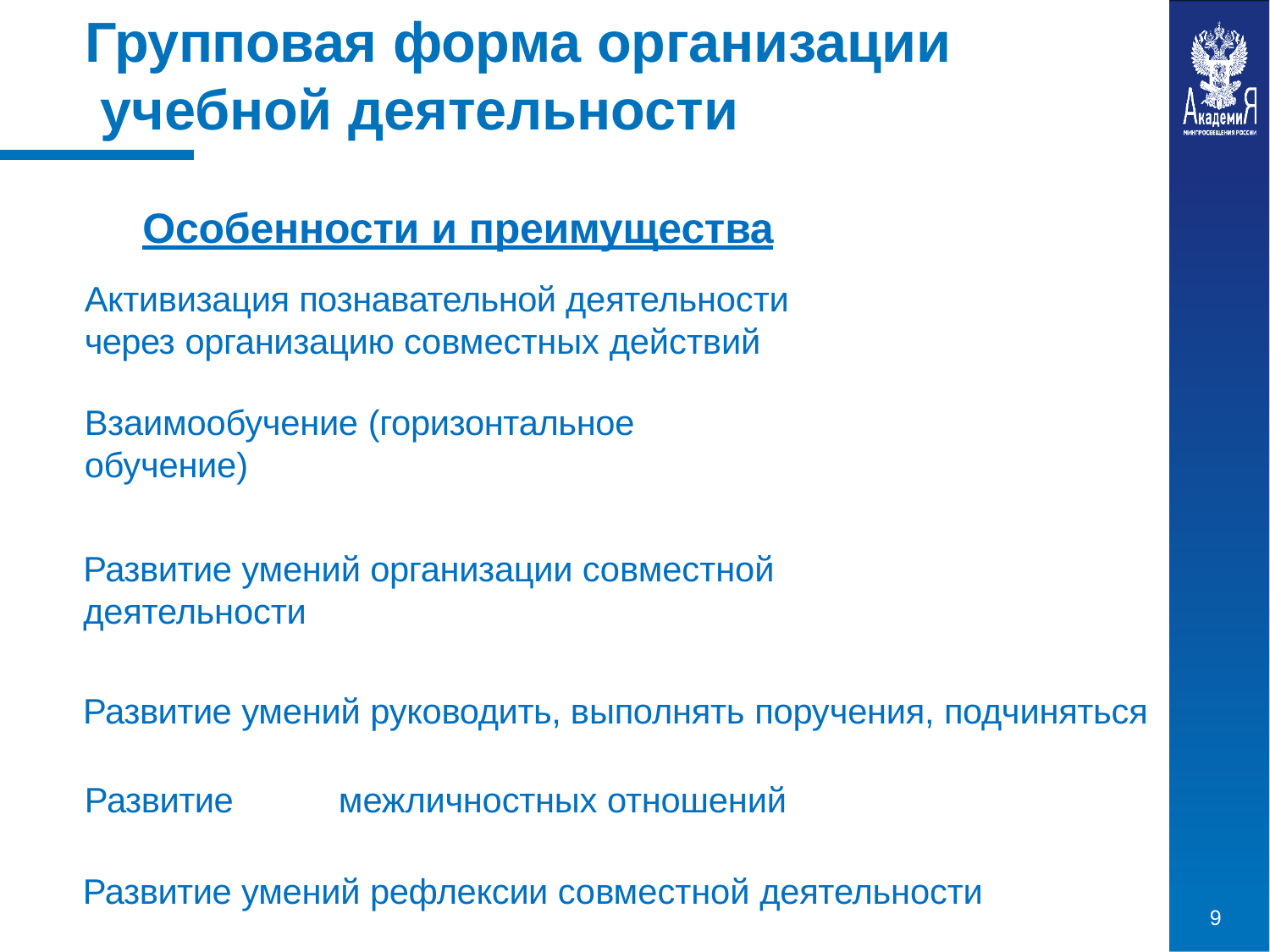

# Групповая форма организации  учебной деятельности
Особенности и преимущества
Активизация познавательной деятельности  через организацию совместных действий

Взаимообучение (горизонтальное обучение)

Развитие умений организации совместной деятельности
Развитие умений руководить, выполнять поручения, подчиняться  Развитие	межличностных отношений

Развитие умений рефлексии совместной деятельности
9